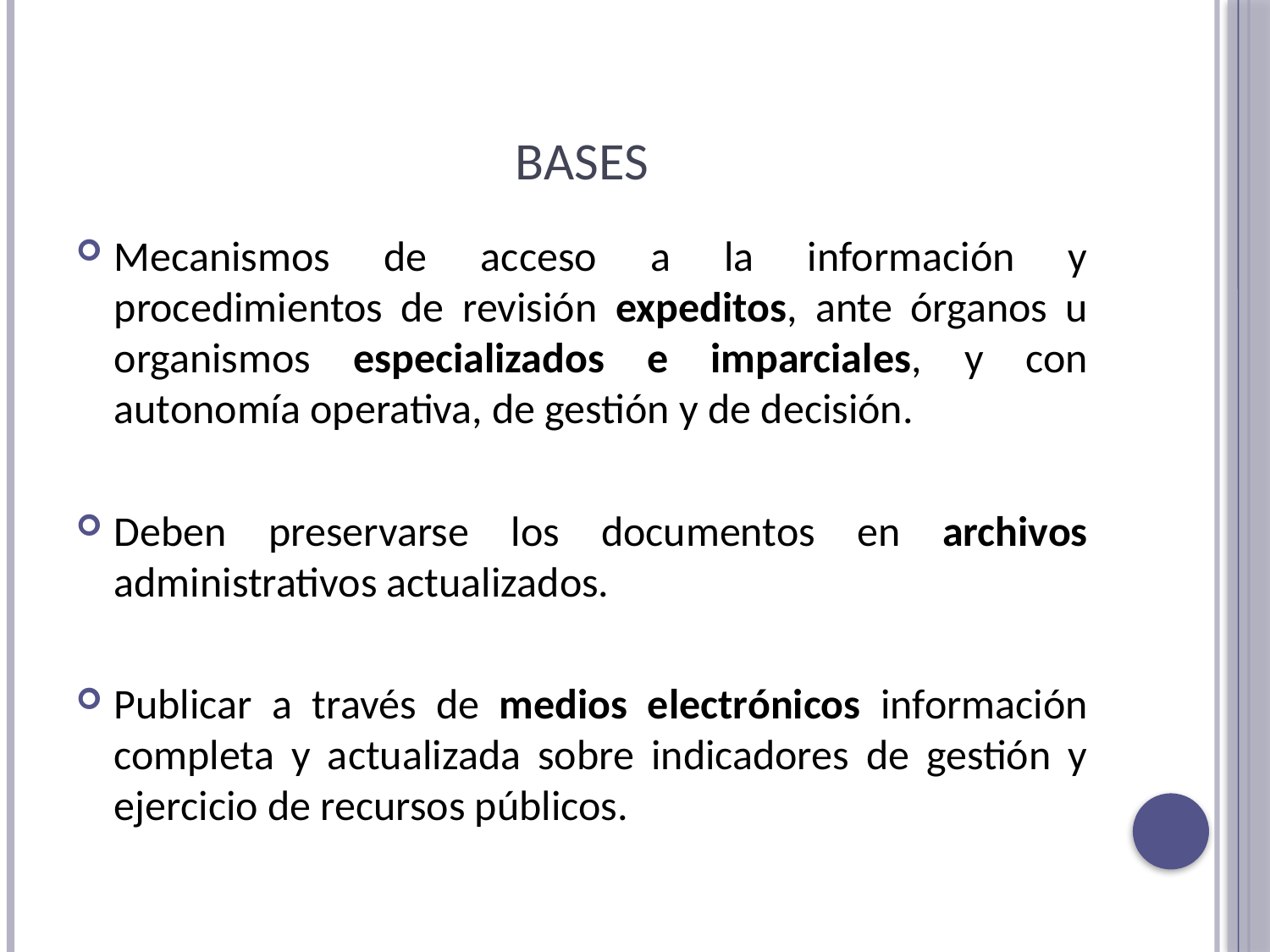

# Bases
Mecanismos de acceso a la información y procedimientos de revisión expeditos, ante órganos u organismos especializados e imparciales, y con autonomía operativa, de gestión y de decisión.

Deben preservarse los documentos en archivos administrativos actualizados.

Publicar a través de medios electrónicos información completa y actualizada sobre indicadores de gestión y ejercicio de recursos públicos.